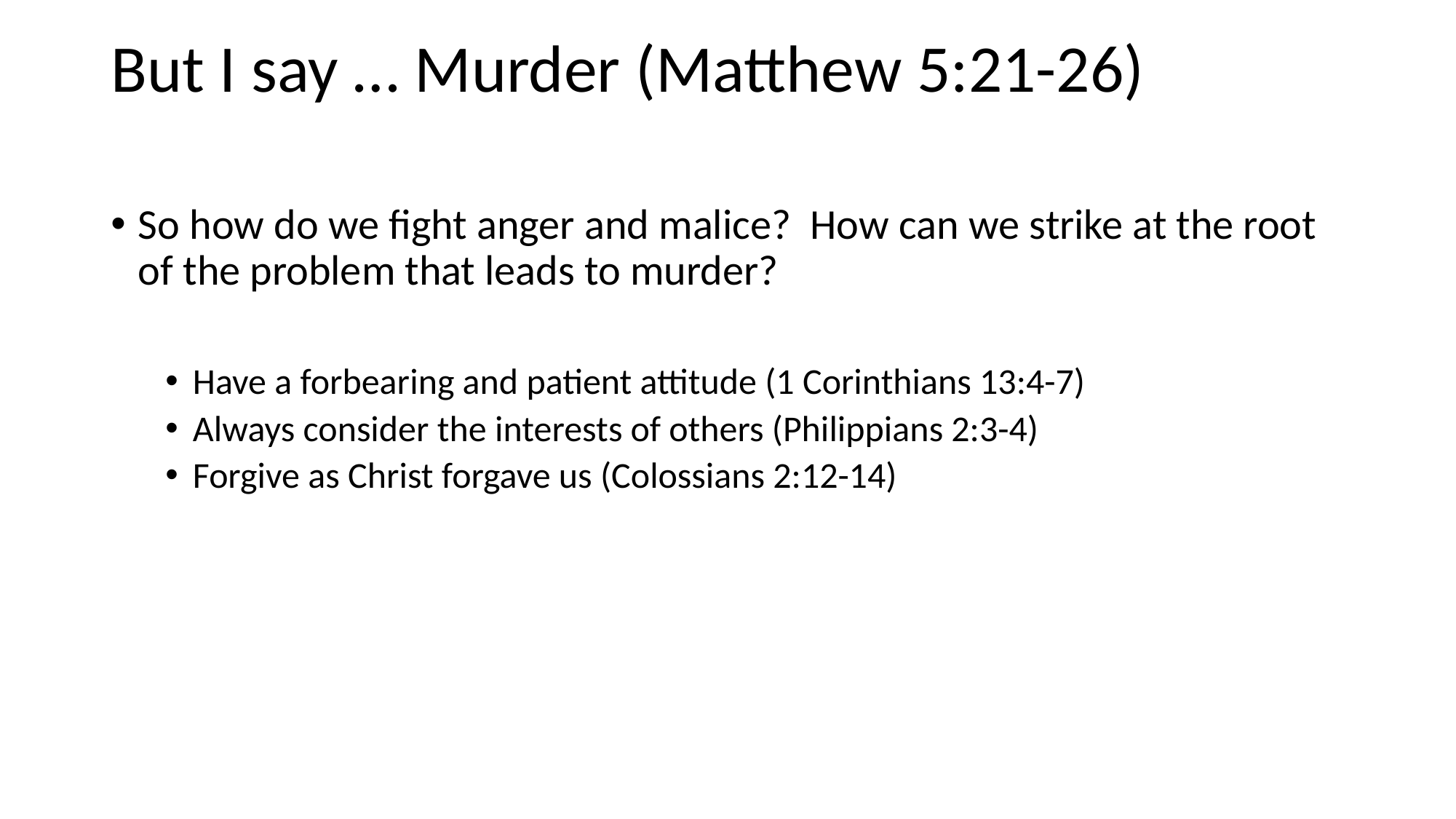

# But I say … Murder (Matthew 5:21-26)

So how do we fight anger and malice?  How can we strike at the root of the problem that leads to murder?

Have a forbearing and patient attitude (1 Corinthians 13:4-7)
Always consider the interests of others (Philippians 2:3-4)
Forgive as Christ forgave us (Colossians 2:12-14)